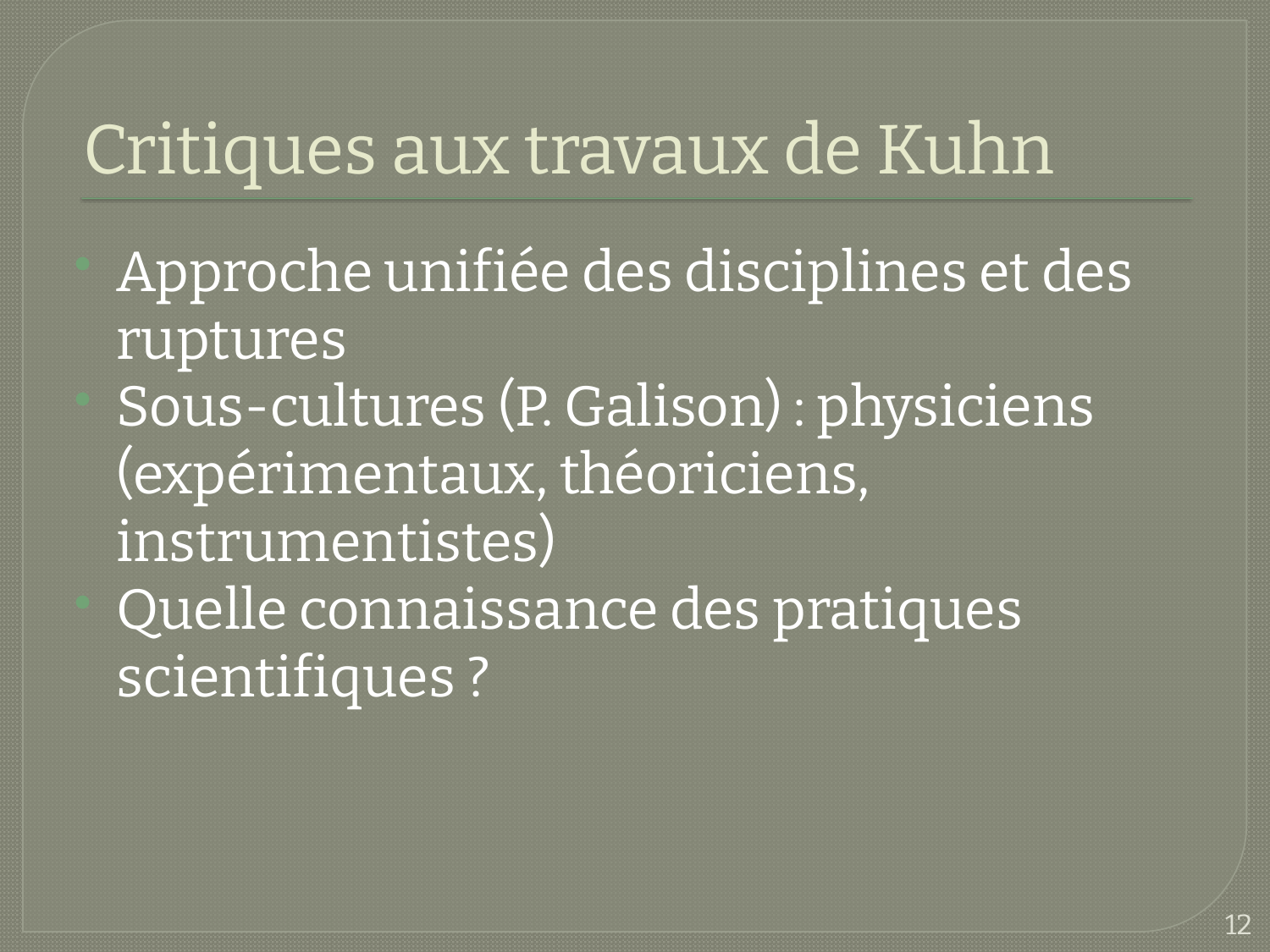

# Critiques aux travaux de Kuhn
Approche unifiée des disciplines et des ruptures
Sous-cultures (P. Galison) : physiciens (expérimentaux, théoriciens, instrumentistes)
Quelle connaissance des pratiques scientifiques ?
12